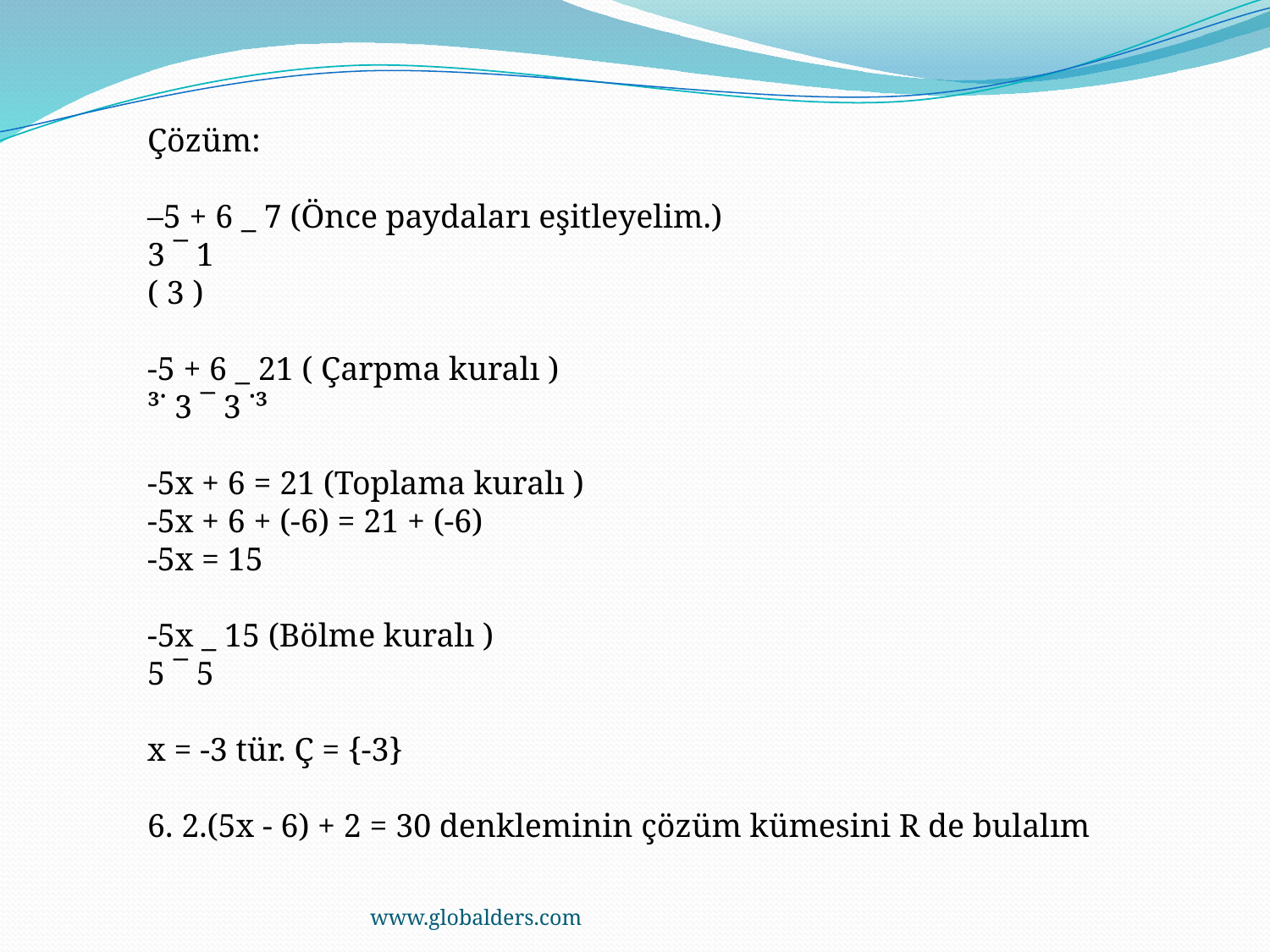

Çözüm:
–5 + 6 _ 7 (Önce paydaları eşitleyelim.)
3 ¯ 1
( 3 )
-5 + 6 _ 21 ( Çarpma kuralı )
³˙ 3 ¯ 3 ˙³
-5x + 6 = 21 (Toplama kuralı )
-5x + 6 + (-6) = 21 + (-6)
-5x = 15
-5x _ 15 (Bölme kuralı )
5 ¯ 5
x = -3 tür. Ç = {-3}
6. 2.(5x - 6) + 2 = 30 denkleminin çözüm kümesini R de bulalım
www.globalders.com